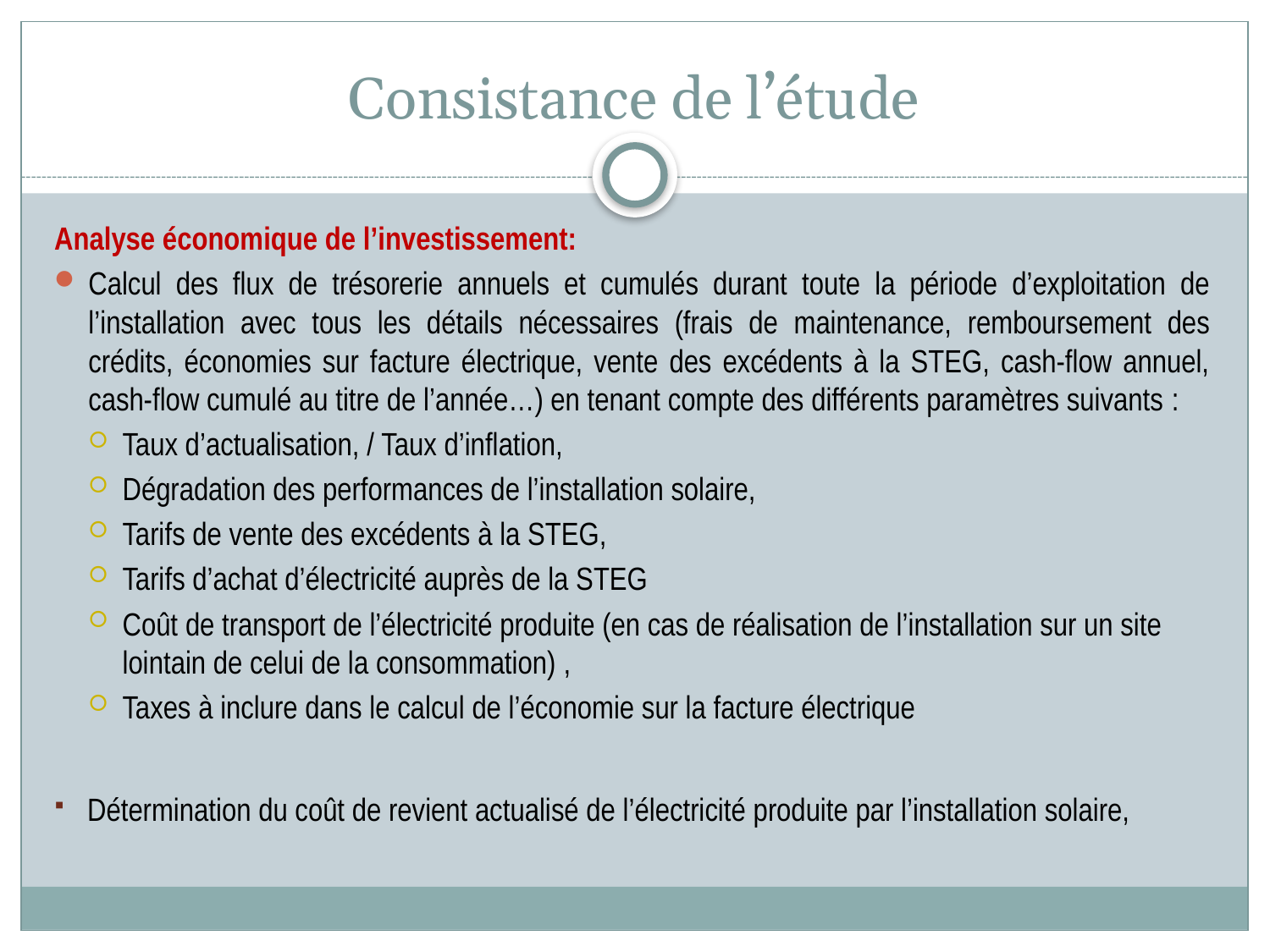

# Consistance de l’étude
Analyse économique de l’investissement:
Calcul des flux de trésorerie annuels et cumulés durant toute la période d’exploitation de l’installation avec tous les détails nécessaires (frais de maintenance, remboursement des crédits, économies sur facture électrique, vente des excédents à la STEG, cash-flow annuel, cash-flow cumulé au titre de l’année…) en tenant compte des différents paramètres suivants :
Taux d’actualisation, / Taux d’inflation,
Dégradation des performances de l’installation solaire,
Tarifs de vente des excédents à la STEG,
Tarifs d’achat d’électricité auprès de la STEG
Coût de transport de l’électricité produite (en cas de réalisation de l’installation sur un site lointain de celui de la consommation) ,
Taxes à inclure dans le calcul de l’économie sur la facture électrique

Détermination du coût de revient actualisé de l’électricité produite par l’installation solaire,